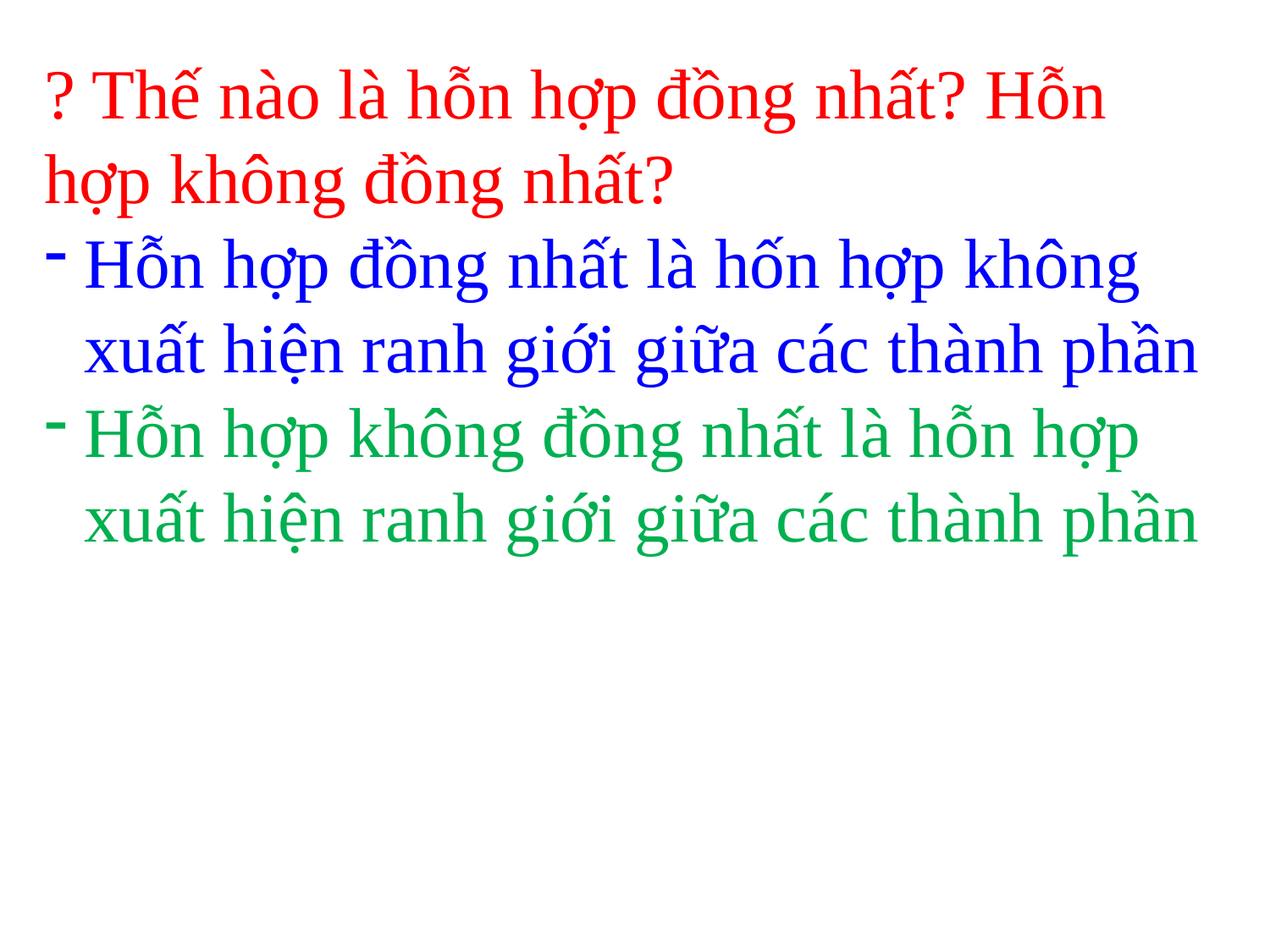

? Thế nào là hỗn hợp đồng nhất? Hỗn hợp không đồng nhất?
Hỗn hợp đồng nhất là hốn hợp không xuất hiện ranh giới giữa các thành phần
Hỗn hợp không đồng nhất là hỗn hợp xuất hiện ranh giới giữa các thành phần